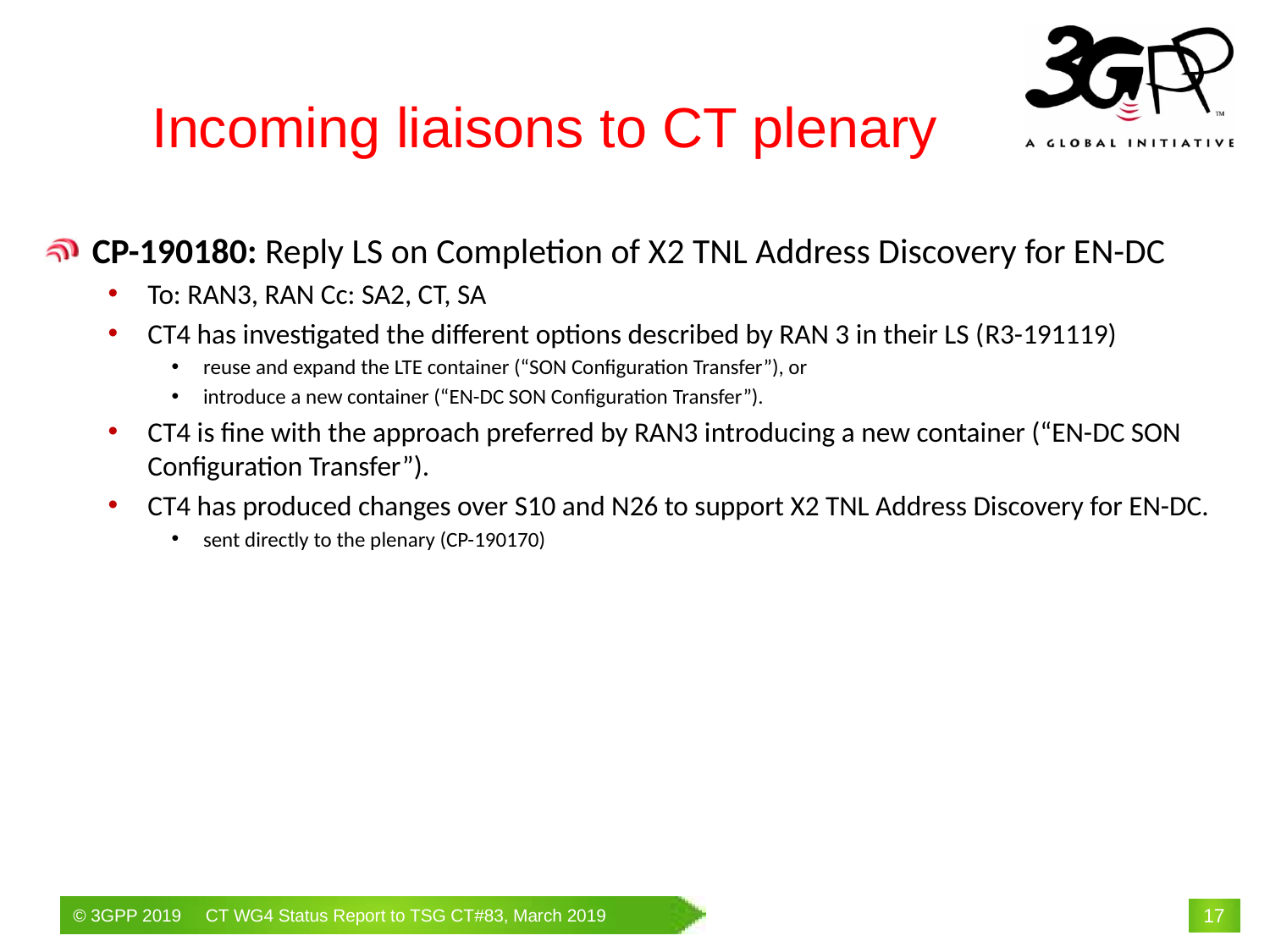

# Incoming liaisons to CT plenary
CP-190180: Reply LS on Completion of X2 TNL Address Discovery for EN-DC
To: RAN3, RAN Cc: SA2, CT, SA
CT4 has investigated the different options described by RAN 3 in their LS (R3-191119)
reuse and expand the LTE container (“SON Configuration Transfer”), or
introduce a new container (“EN-DC SON Configuration Transfer”).
CT4 is fine with the approach preferred by RAN3 introducing a new container (“EN-DC SON Configuration Transfer”).
CT4 has produced changes over S10 and N26 to support X2 TNL Address Discovery for EN-DC.
sent directly to the plenary (CP-190170)